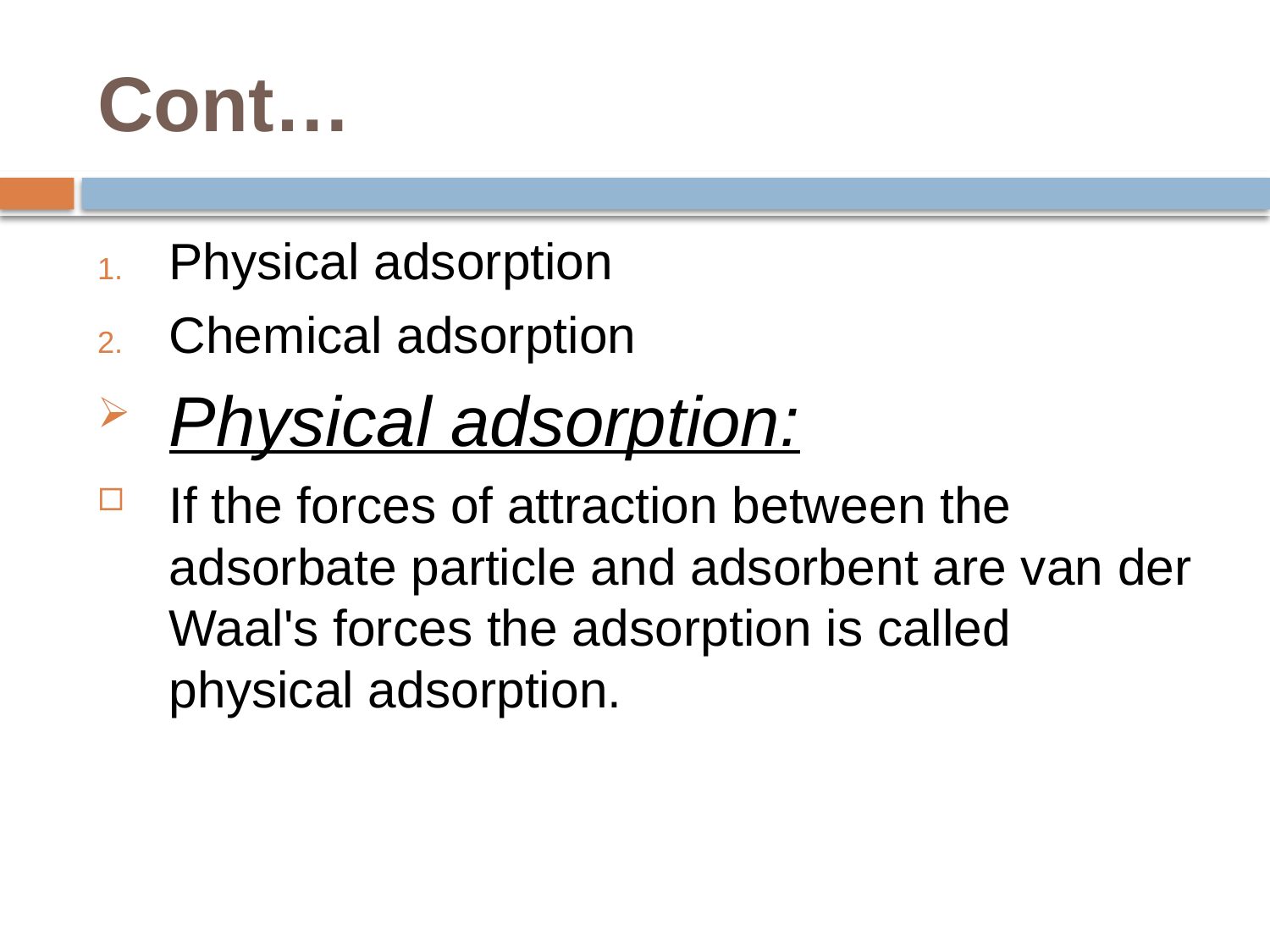

# Cont…
Physical adsorption
Chemical adsorption
Physical adsorption:
If the forces of attraction between the adsorbate particle and adsorbent are van der Waal's forces the adsorption is called physical adsorption.